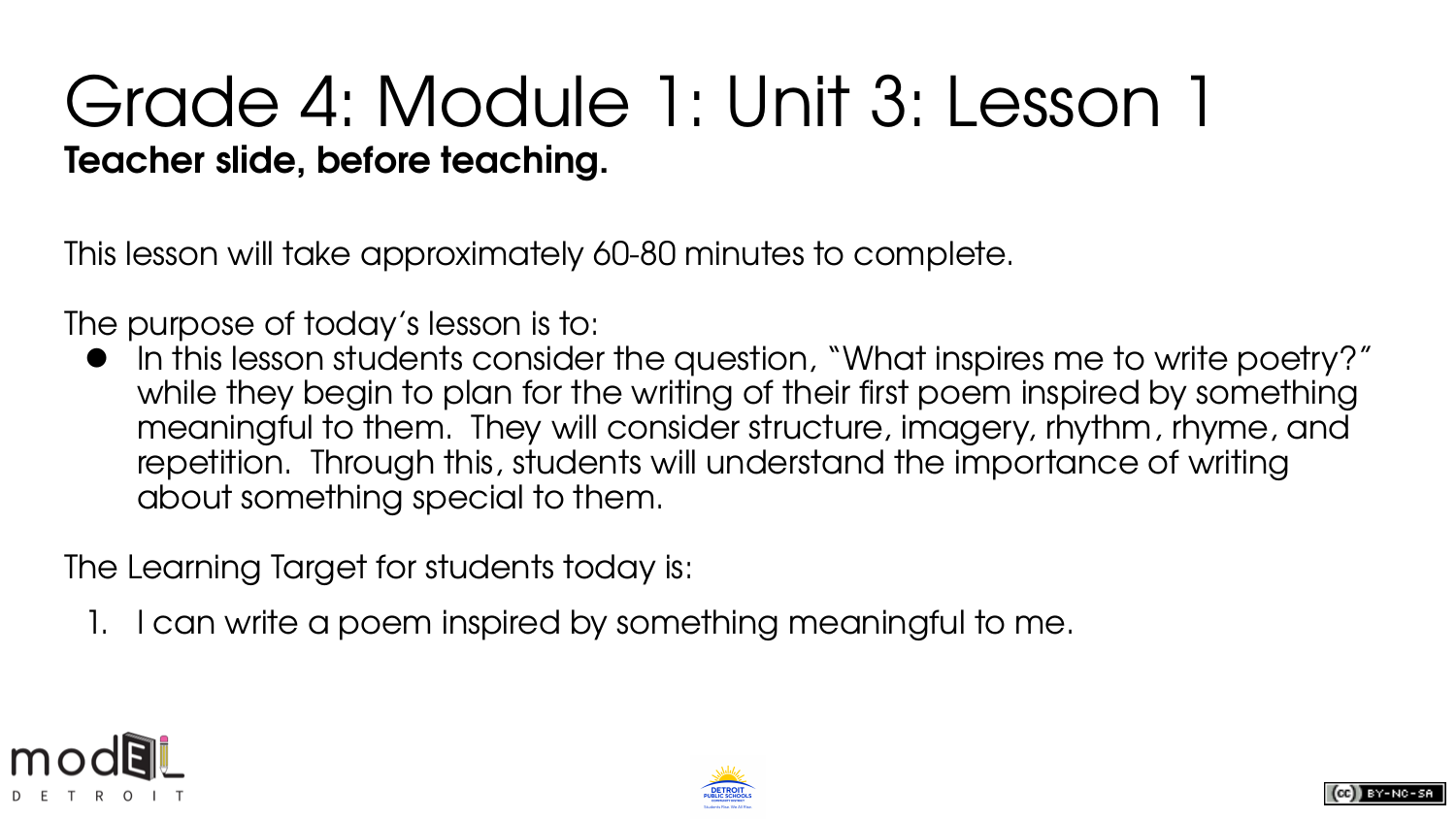

# Grade 4: Module 1: Unit 3: Lesson 1
Teacher slide, before teaching.
This lesson will take approximately 60-80 minutes to complete.

The purpose of today’s lesson is to:
In this lesson students consider the question, “What inspires me to write poetry?” while they begin to plan for the writing of their first poem inspired by something meaningful to them.  They will consider structure, imagery, rhythm, rhyme, and repetition.  Through this, students will understand the importance of writing about something special to them.

The Learning Target for students today is:
I can write a poem inspired by something meaningful to me.